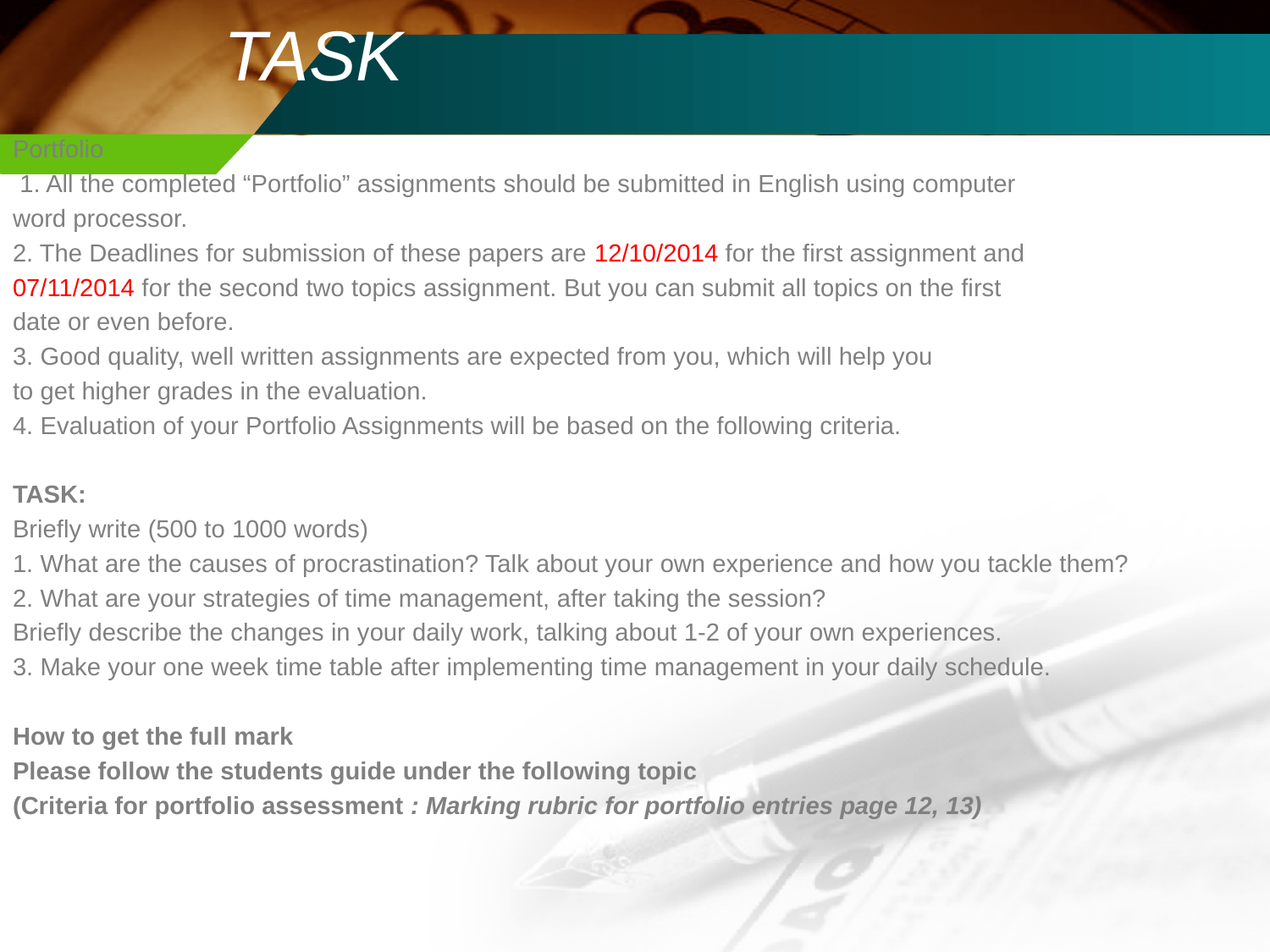

# TASK
Portfolio
 1. All the completed “Portfolio” assignments should be submitted in English using computer
word processor.
2. The Deadlines for submission of these papers are 12/10/2014 for the first assignment and
07/11/2014 for the second two topics assignment. But you can submit all topics on the first
date or even before.
3. Good quality, well written assignments are expected from you, which will help you
to get higher grades in the evaluation.
4. Evaluation of your Portfolio Assignments will be based on the following criteria.

TASK:
Briefly write (500 to 1000 words)
1. What are the causes of procrastination? Talk about your own experience and how you tackle them?
2. What are your strategies of time management, after taking the session?
Briefly describe the changes in your daily work, talking about 1-2 of your own experiences.
3. Make your one week time table after implementing time management in your daily schedule.

How to get the full mark
Please follow the students guide under the following topic
(Criteria for portfolio assessment : Marking rubric for portfolio entries page 12, 13)